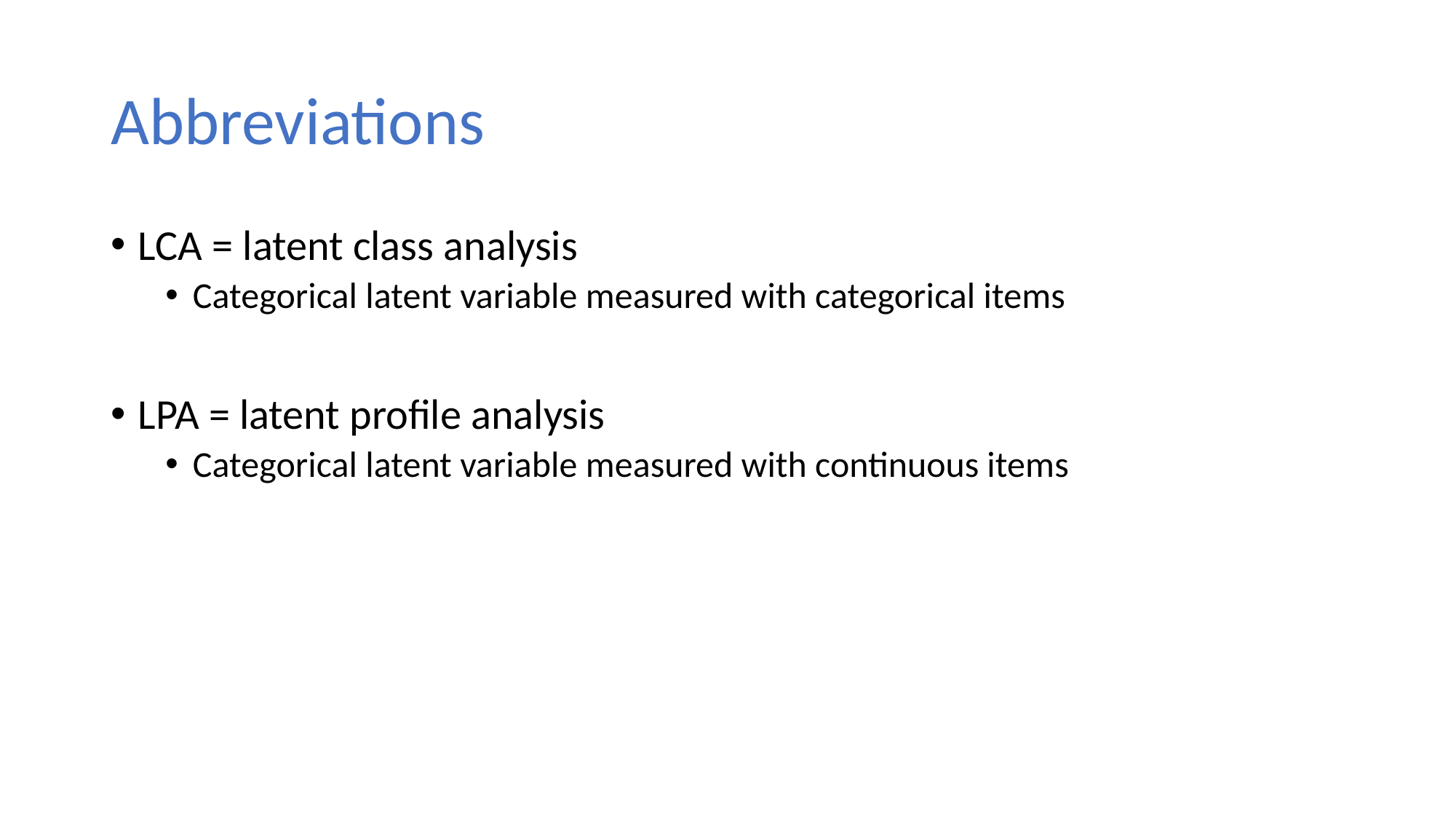

# Abbreviations
LCA = latent class analysis
Categorical latent variable measured with categorical items

LPA = latent profile analysis
Categorical latent variable measured with continuous items